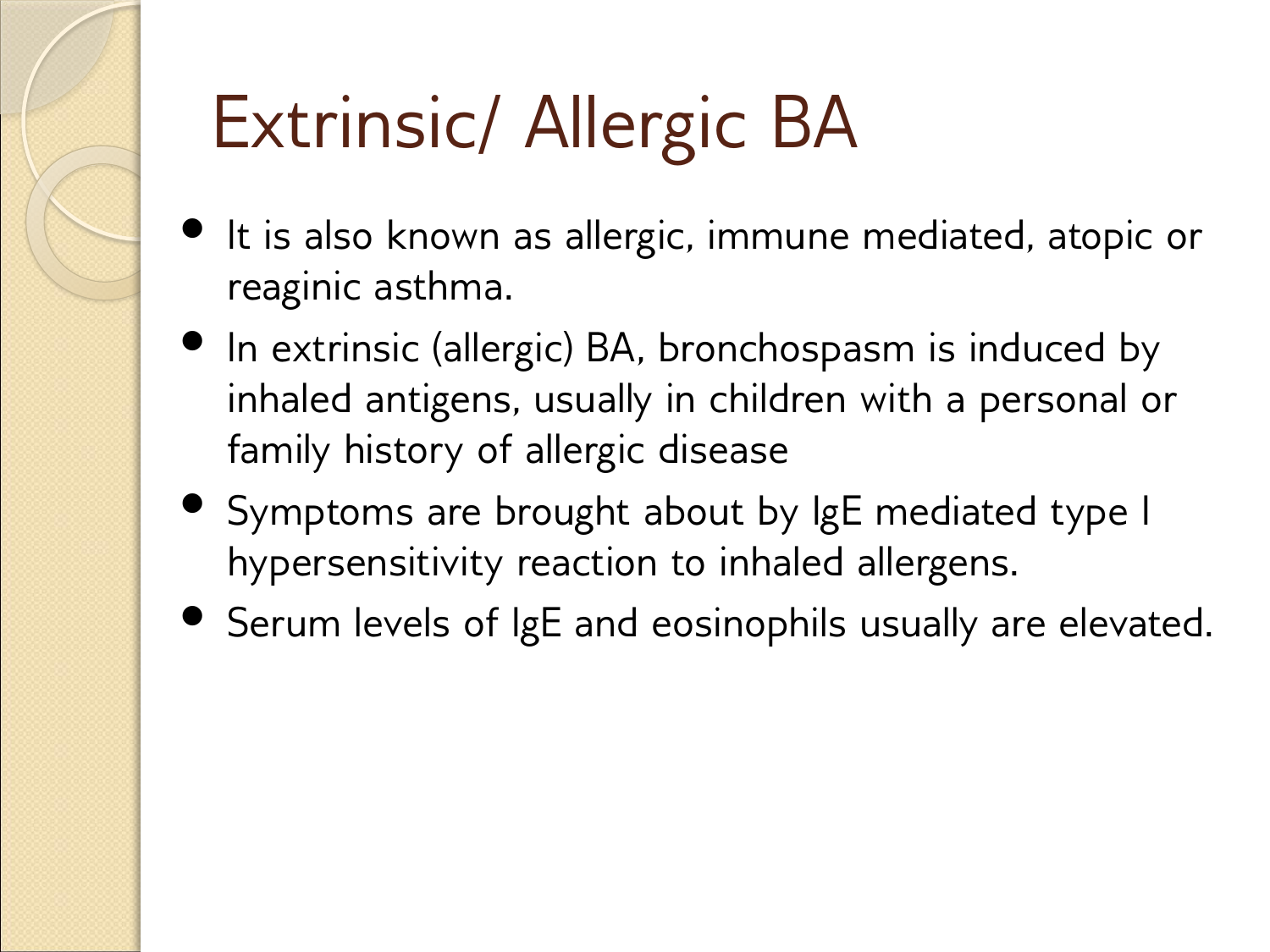

# Extrinsic/ Allergic BA
It is also known as allergic, immune mediated, atopic or reaginic asthma.
In extrinsic (allergic) BA, bronchospasm is induced by inhaled antigens, usually in children with a personal or family history of allergic disease
Symptoms are brought about by IgE mediated type I hypersensitivity reaction to inhaled allergens.
Serum levels of IgE and eosinophils usually are elevated.